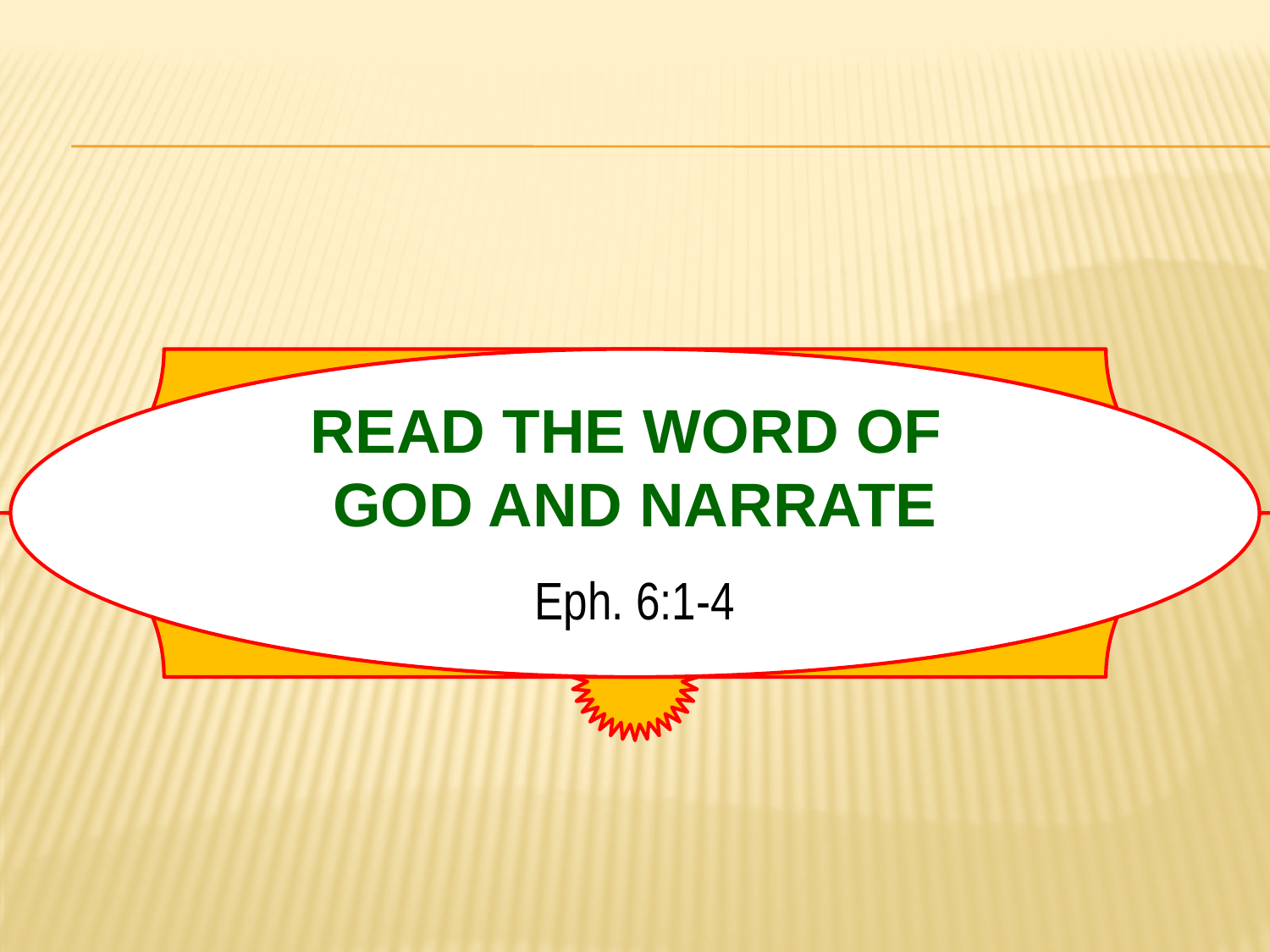

# Read the word of god and narrate
Eph. 6:1-4